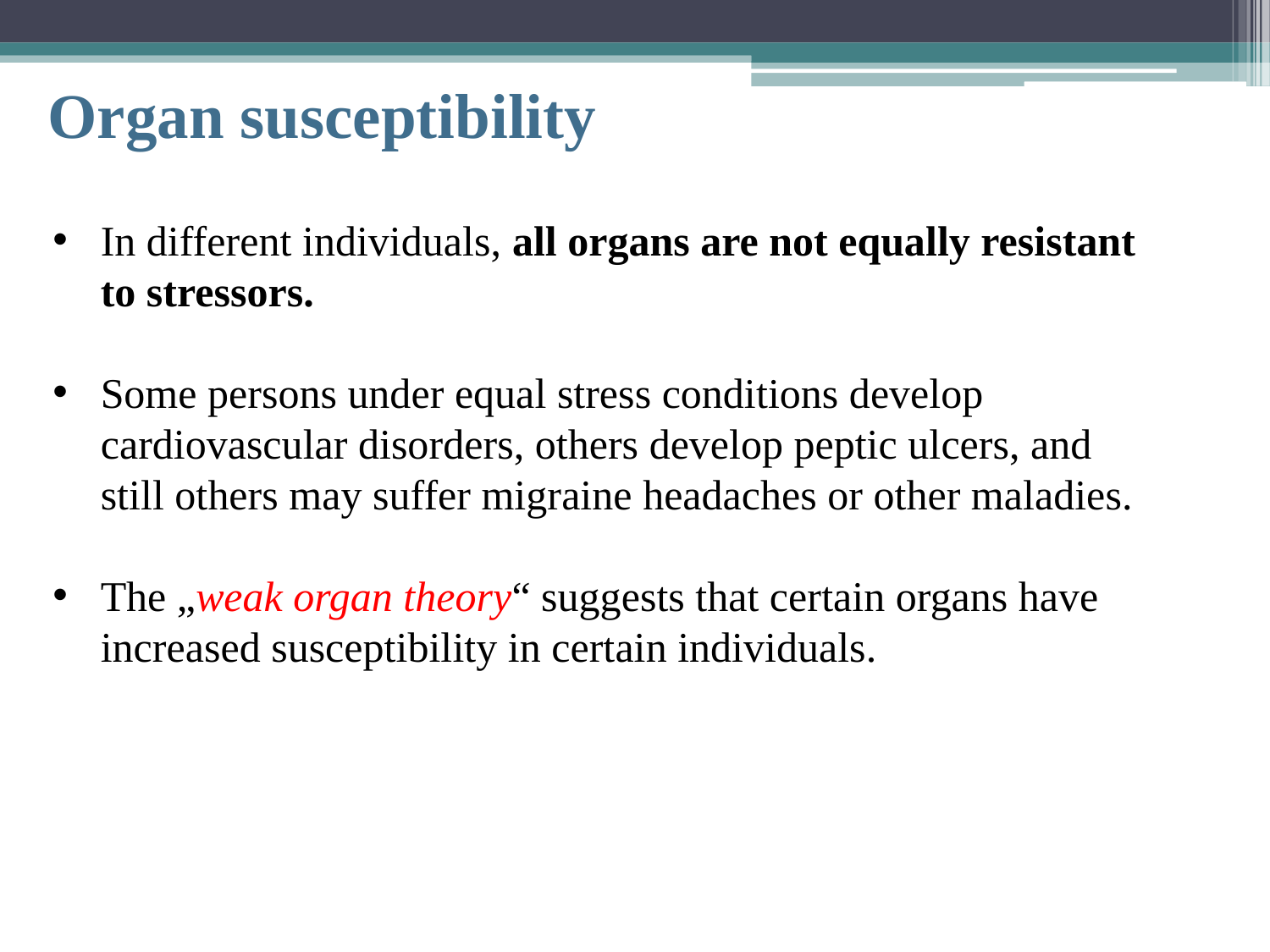

# Organ susceptibility
In different individuals, all organs are not equally resistant to stressors.

Some persons under equal stress conditions develop cardiovascular disorders, others develop peptic ulcers, and still others may suffer migraine headaches or other maladies.

The „weak organ theory“ suggests that certain organs have increased susceptibility in certain individuals.